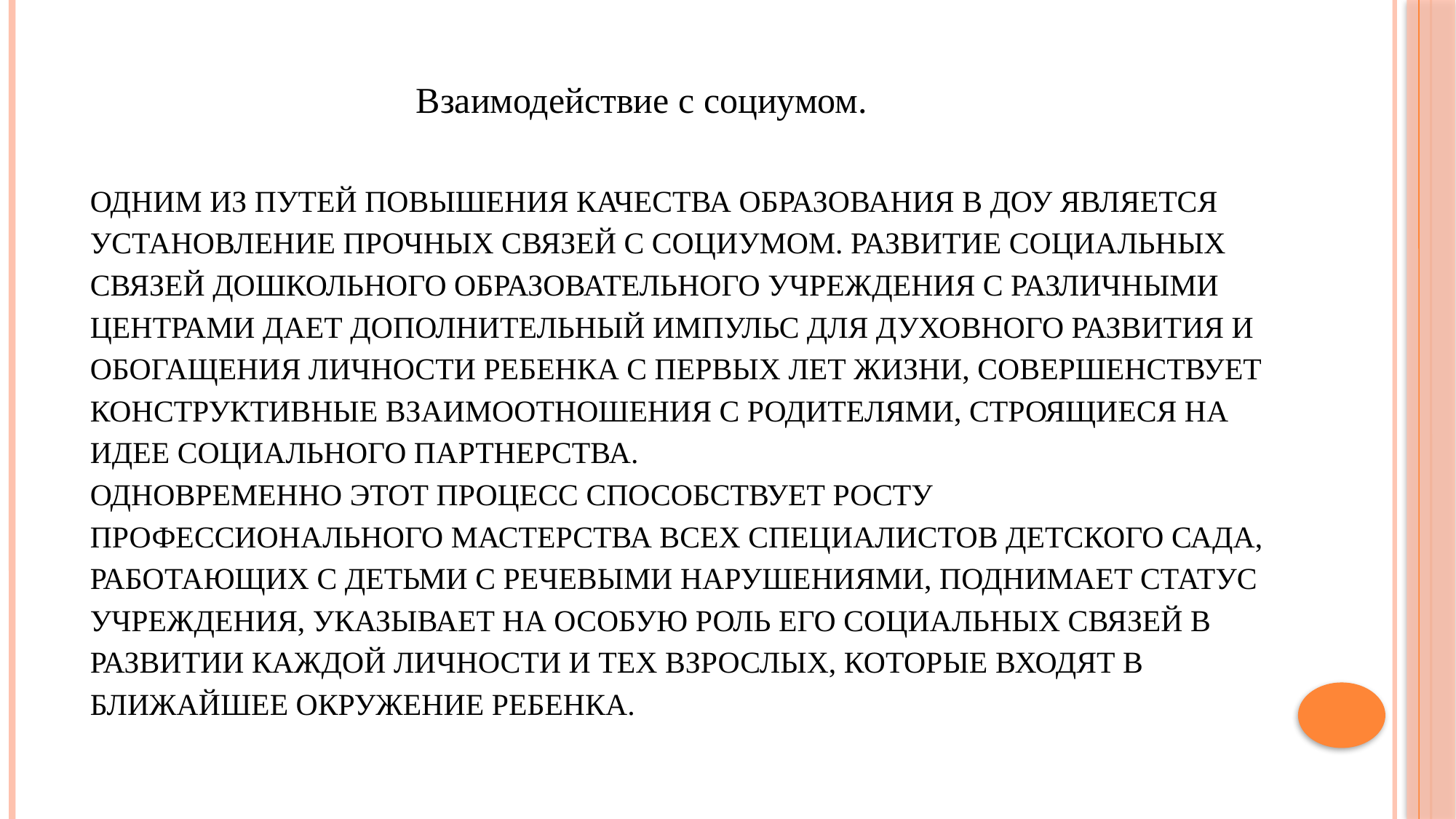

# Одним из путей повышения качества образования в ДОУ является установление прочных связей с социумом. Развитие социальных связей дошкольного образовательного учреждения с различными центрами дает дополнительный импульс для духовного развития и обогащения личности ребенка с первых лет жизни, совершенствует конструктивные взаимоотношения с родителями, строящиеся на идее социального партнерства. Одновременно этот процесс способствует росту профессионального мастерства всех специалистов детского сада, работающих с детьми с речевыми нарушениями, поднимает статус учреждения, указывает на особую роль его социальных связей в развитии каждой личности и тех взрослых, которые входят в ближайшее окружение ребенка.
Взаимодействие с социумом.